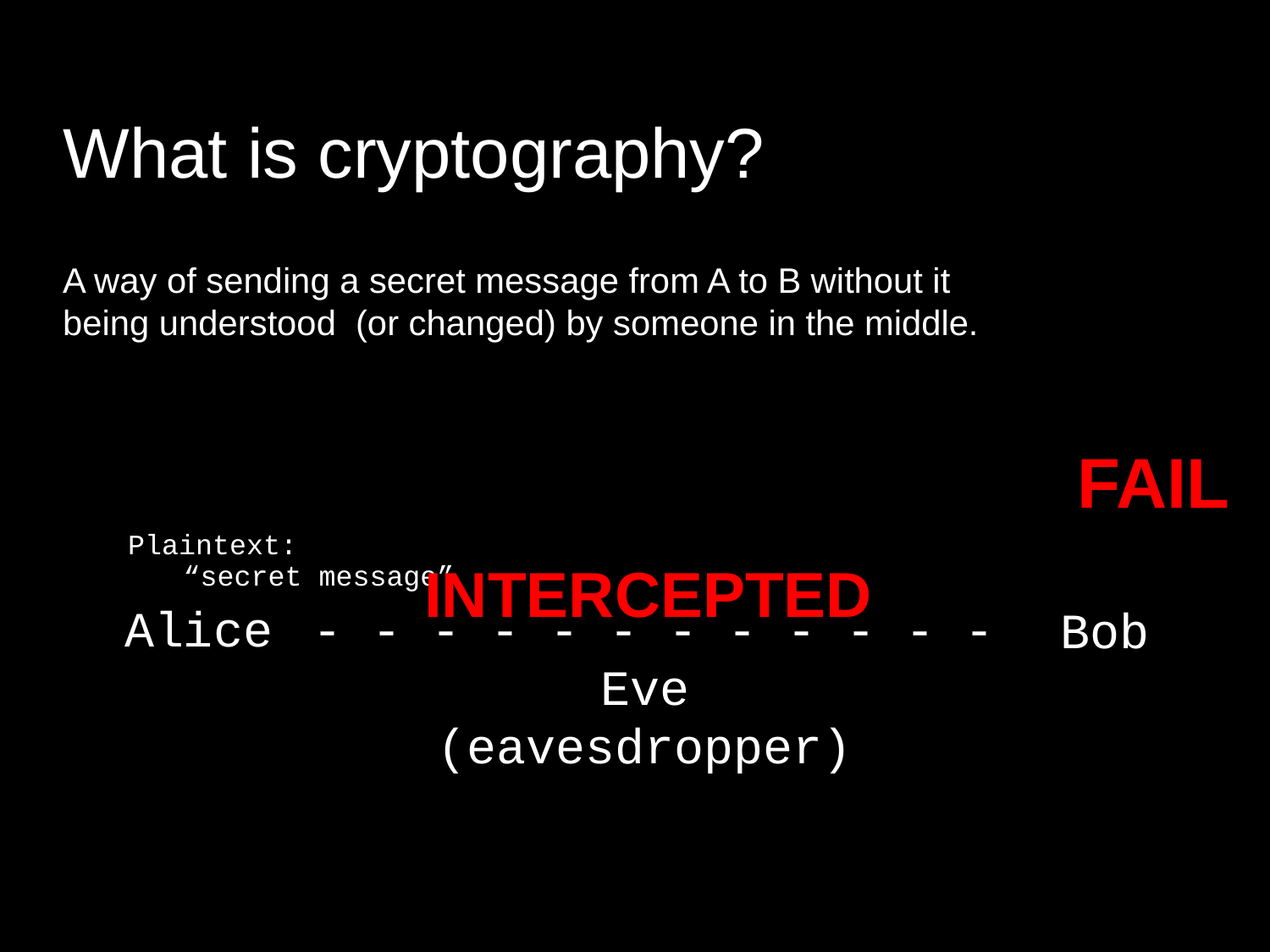

# What is cryptography?
A way of sending a secret message from A to B without it being understood  (or changed) by someone in the middle.
FAIL
Plaintext:
INTERCEPTED
“secret message”
Alice
- - - - - - - - - - - -
Bob
Eve
(eavesdropper)